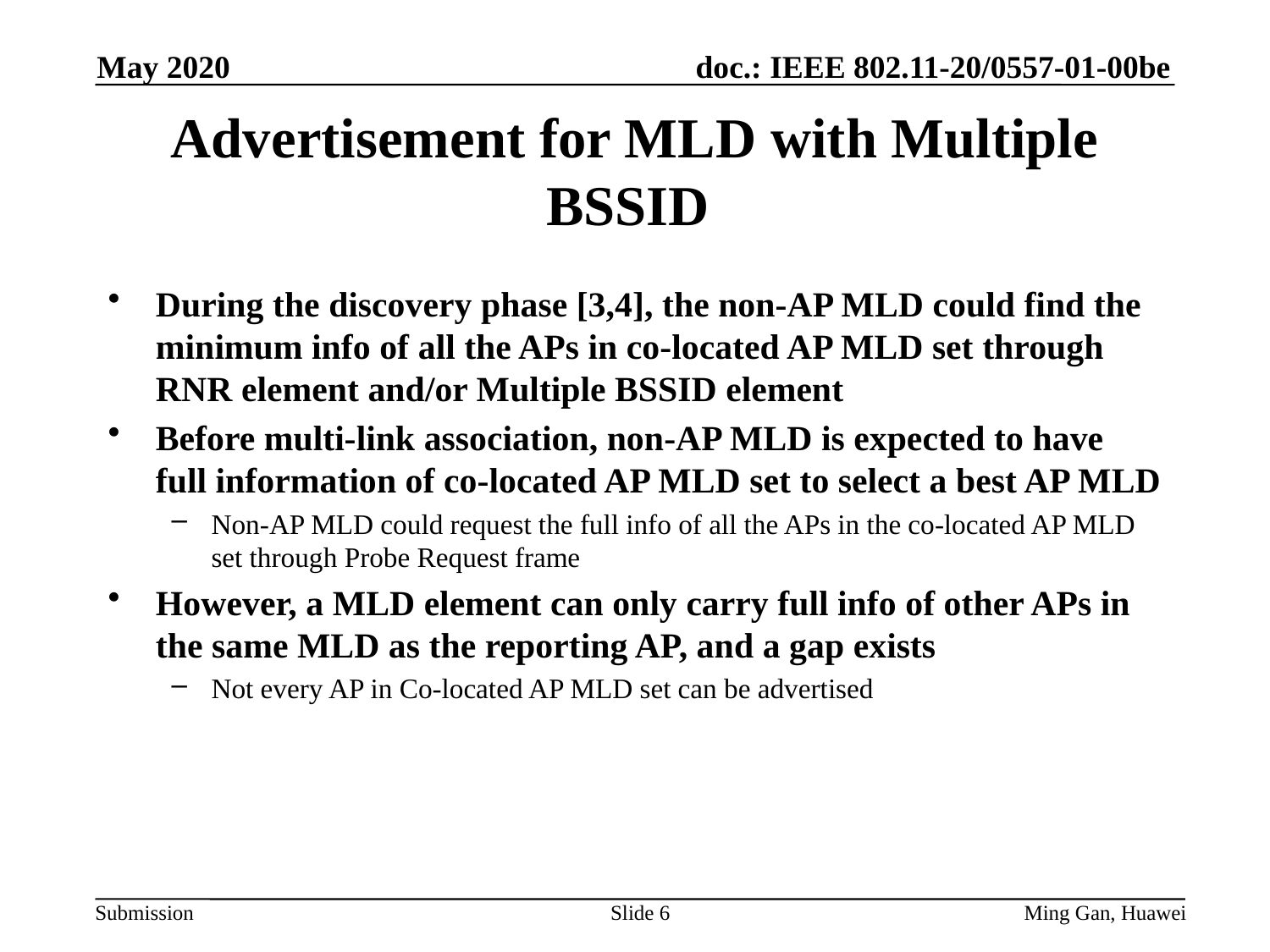

May 2020
# Advertisement for MLD with Multiple BSSID
During the discovery phase [3,4], the non-AP MLD could find the minimum info of all the APs in co-located AP MLD set through RNR element and/or Multiple BSSID element
Before multi-link association, non-AP MLD is expected to have full information of co-located AP MLD set to select a best AP MLD
Non-AP MLD could request the full info of all the APs in the co-located AP MLD set through Probe Request frame
However, a MLD element can only carry full info of other APs in the same MLD as the reporting AP, and a gap exists
Not every AP in Co-located AP MLD set can be advertised

Slide 6
Ming Gan, Huawei